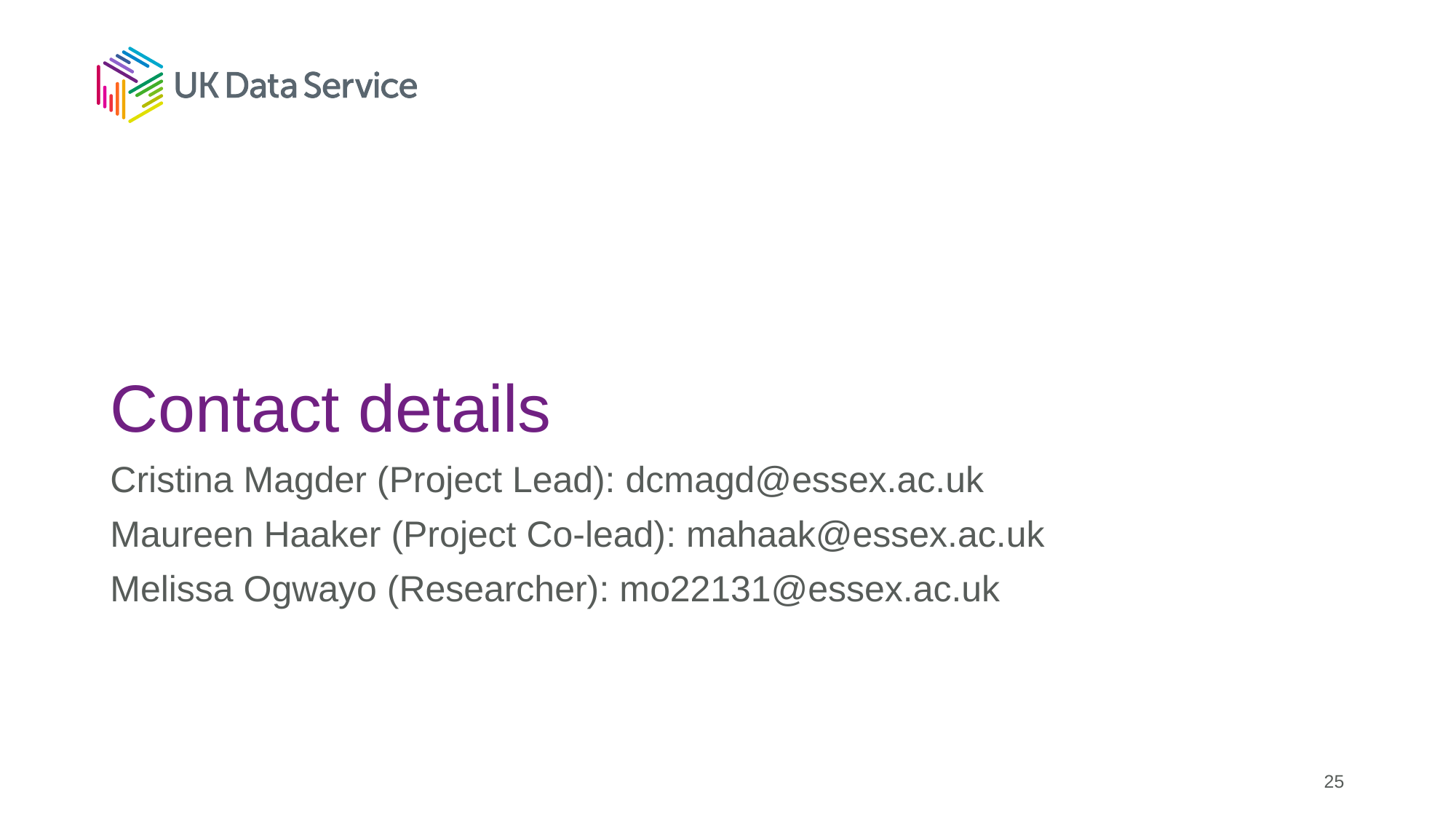

# Contact details
Cristina Magder (Project Lead): dcmagd@essex.ac.uk
Maureen Haaker (Project Co-lead): mahaak@essex.ac.uk
Melissa Ogwayo (Researcher): mo22131@essex.ac.uk

25